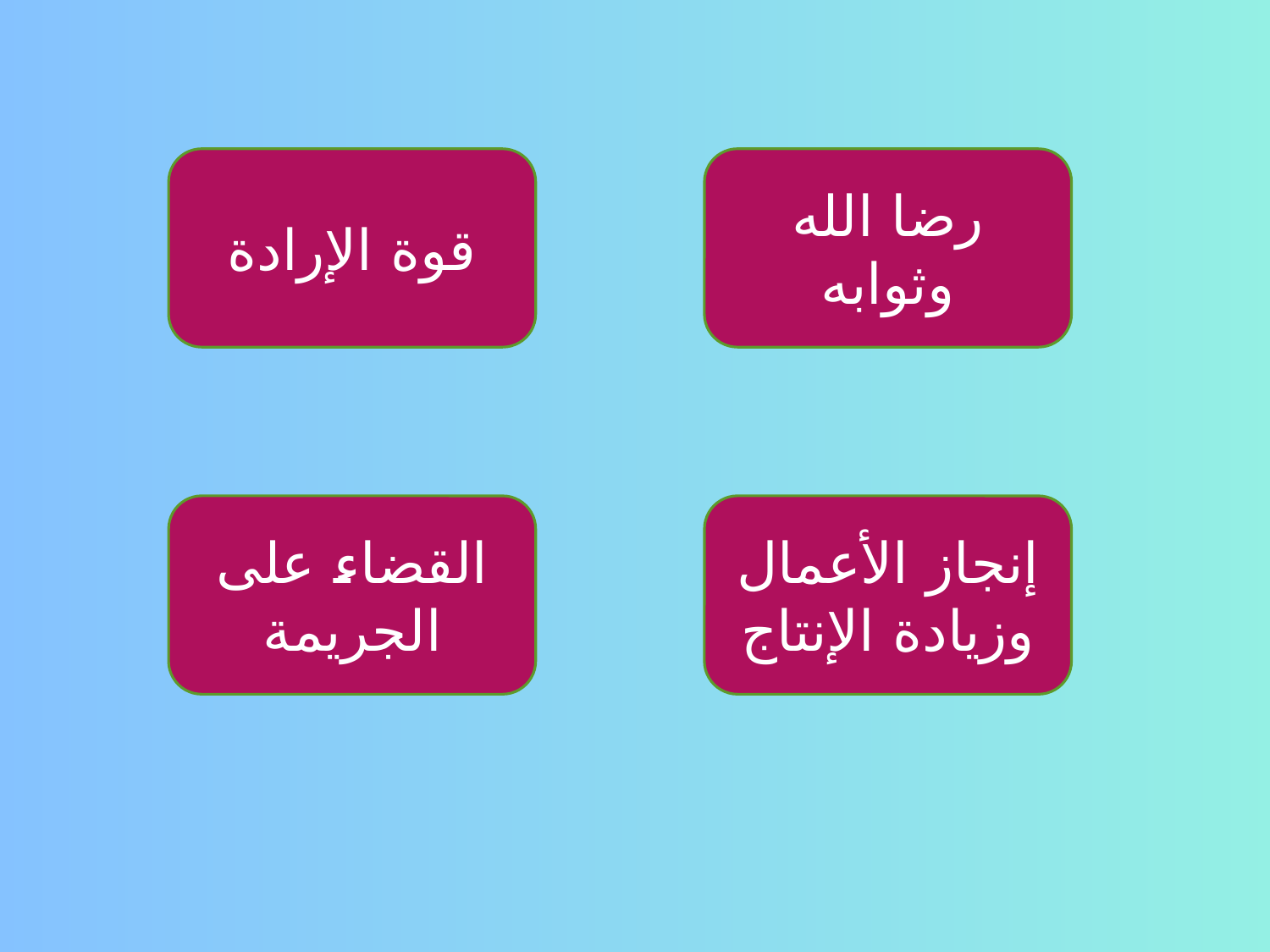

قوة الإرادة
رضا الله وثوابه
القضاء على الجريمة
إنجاز الأعمال وزيادة الإنتاج